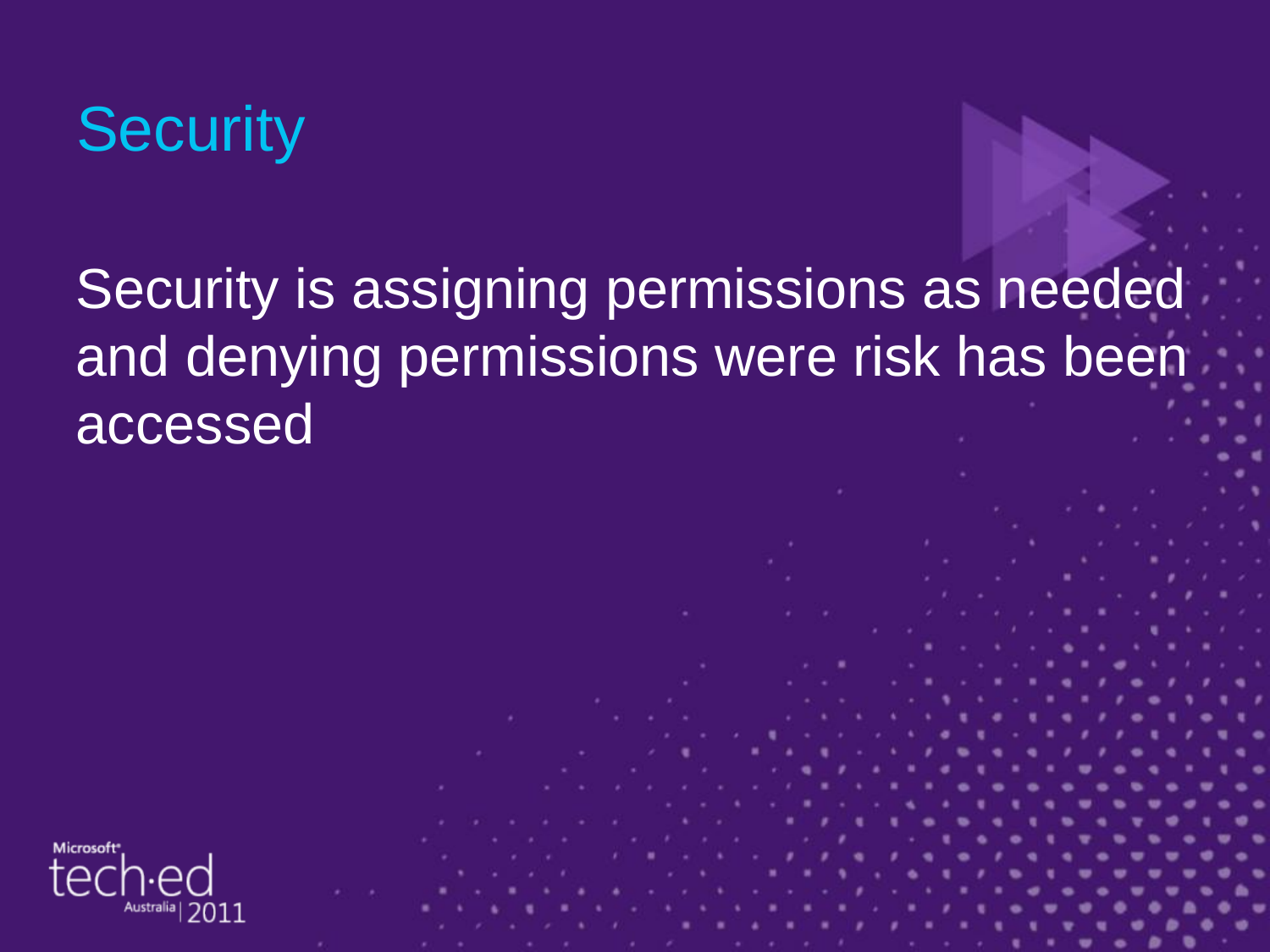

# Security
Security is assigning permissions as needed and denying permissions were risk has been accessed